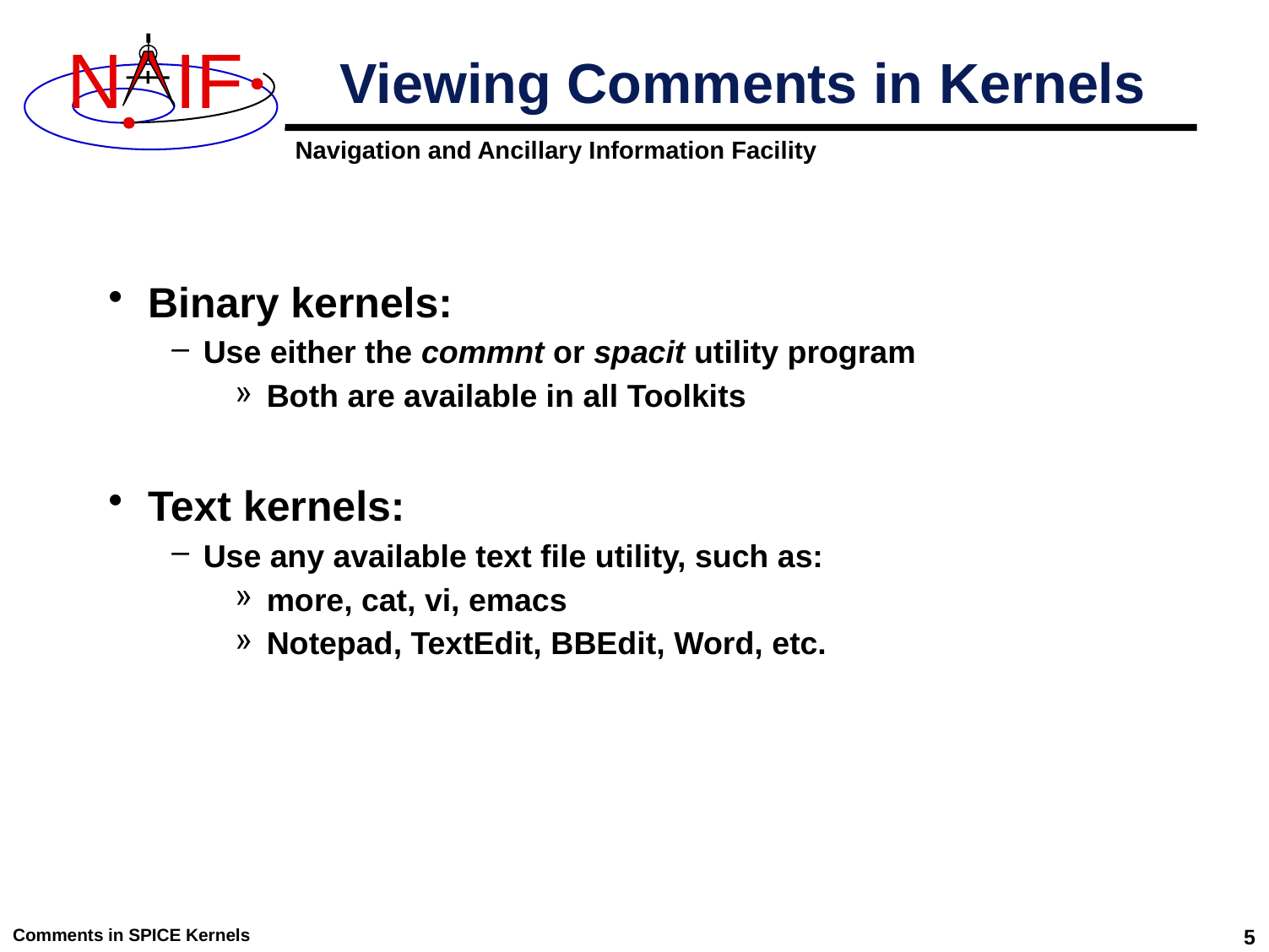

# Viewing Comments in Kernels
Binary kernels:
Use either the commnt or spacit utility program
Both are available in all Toolkits

Text kernels:
Use any available text file utility, such as:
more, cat, vi, emacs
Notepad, TextEdit, BBEdit, Word, etc.

Comments in SPICE Kernels
5